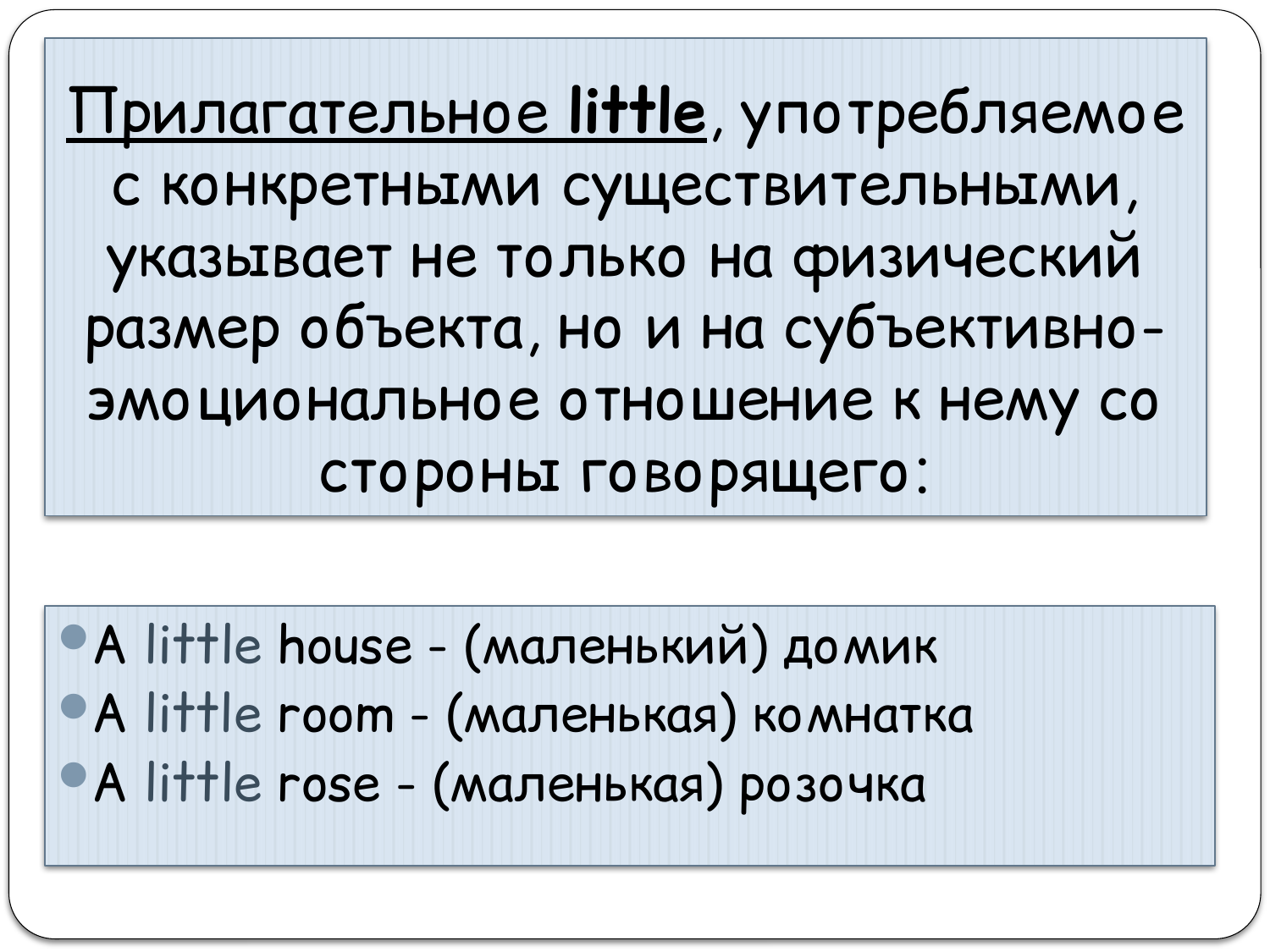

# Прилагательное little, употребляемое с конкретными существительными, указывает не только на физический размер объекта, но и на субъективно-эмоциональное отношение к нему со стороны говорящего:
A little house - (маленький) домик
A little room - (маленькая) комнатка
A little rose - (маленькая) розочка